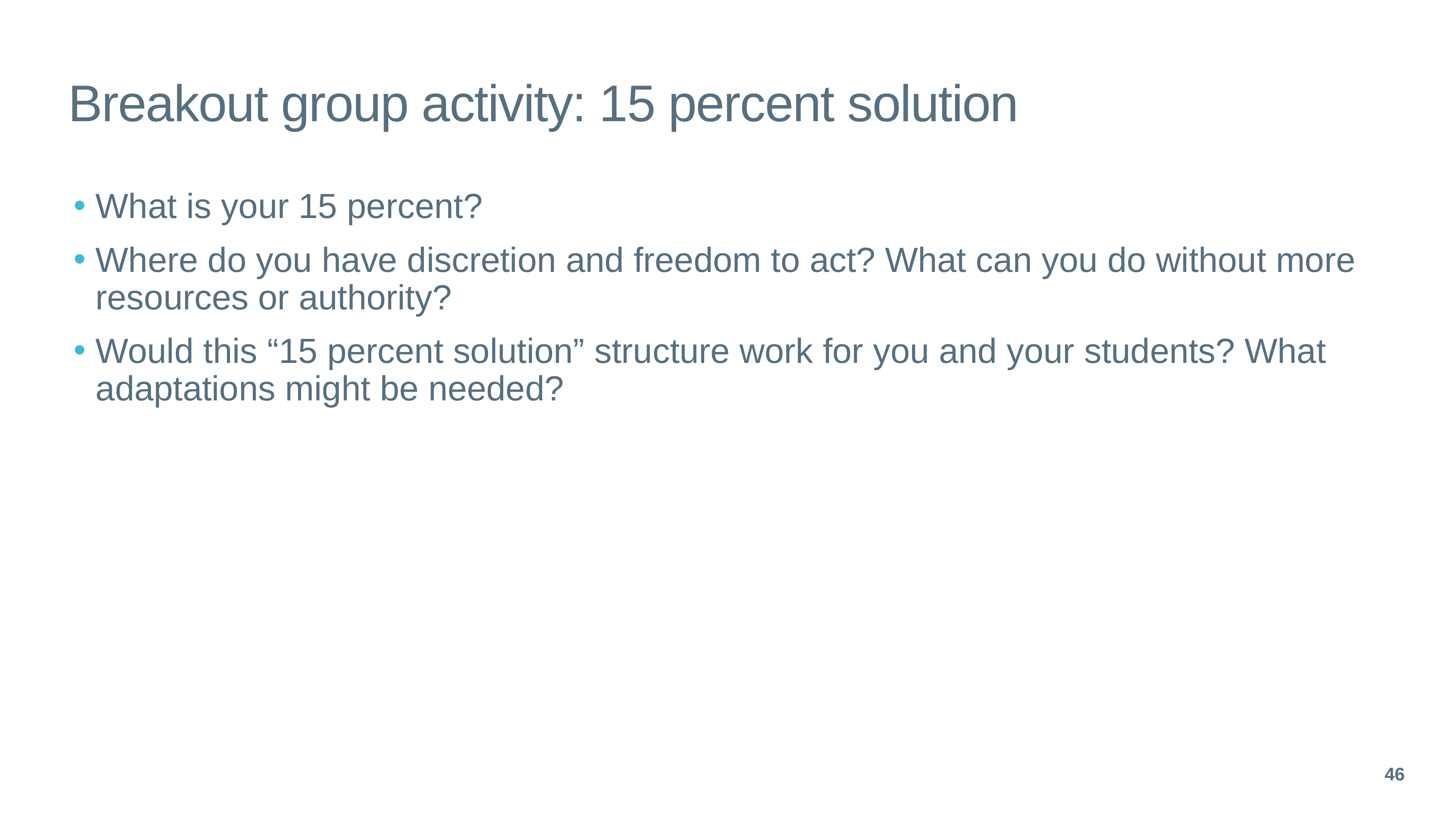

# Breakout group activity: 15 percent solution
What is your 15 percent?
Where do you have discretion and freedom to act? What can you do without more resources or authority?
Would this “15 percent solution” structure work for you and your students? What adaptations might be needed?
46